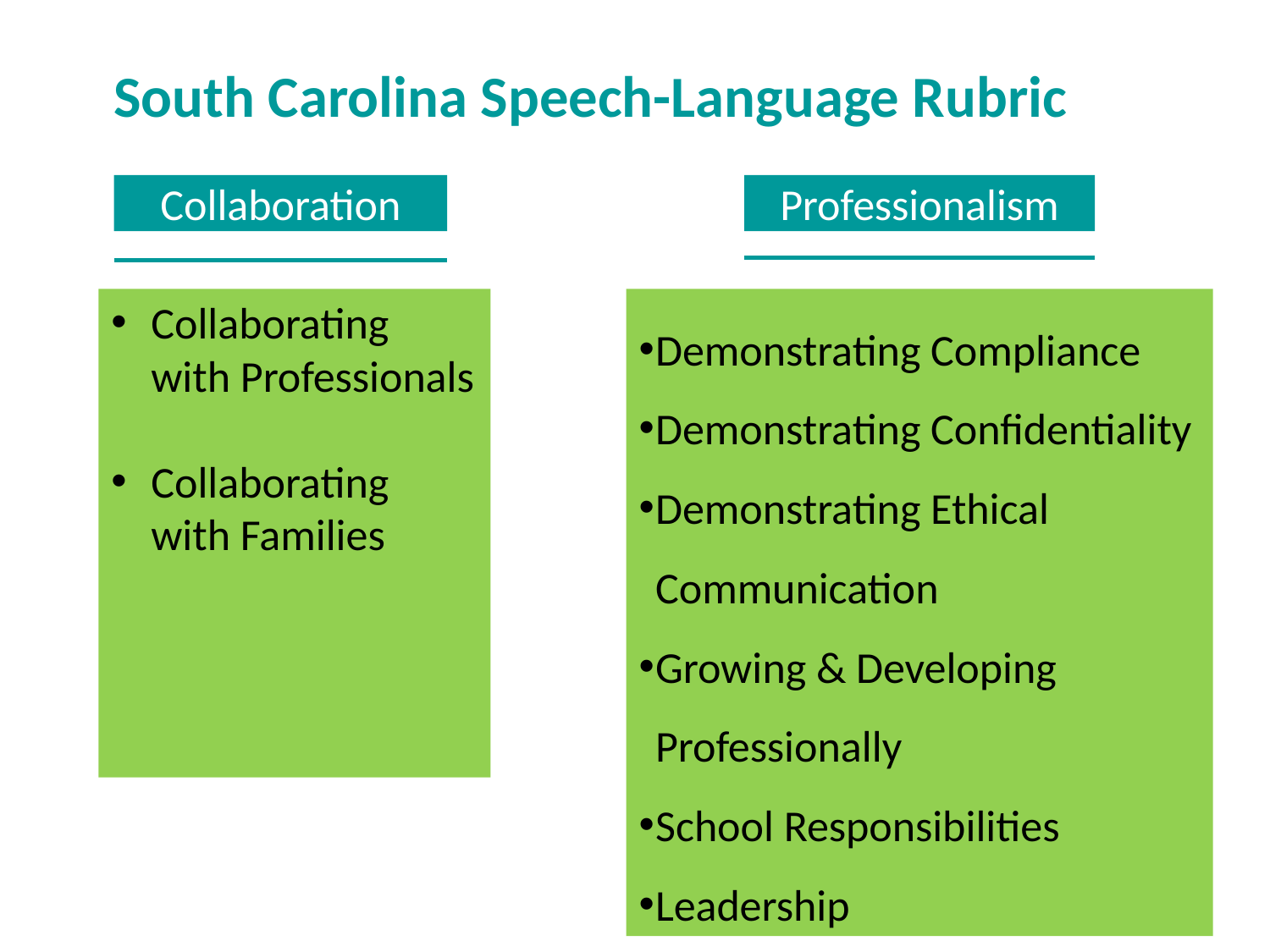

# South Carolina Speech-Language Rubric 1
Collaboration
Professionalism
Collaborating with Professionals

Collaborating with Families

Demonstrating Compliance
Demonstrating Confidentiality
Demonstrating Ethical Communication
Growing & Developing Professionally
School Responsibilities
Leadership